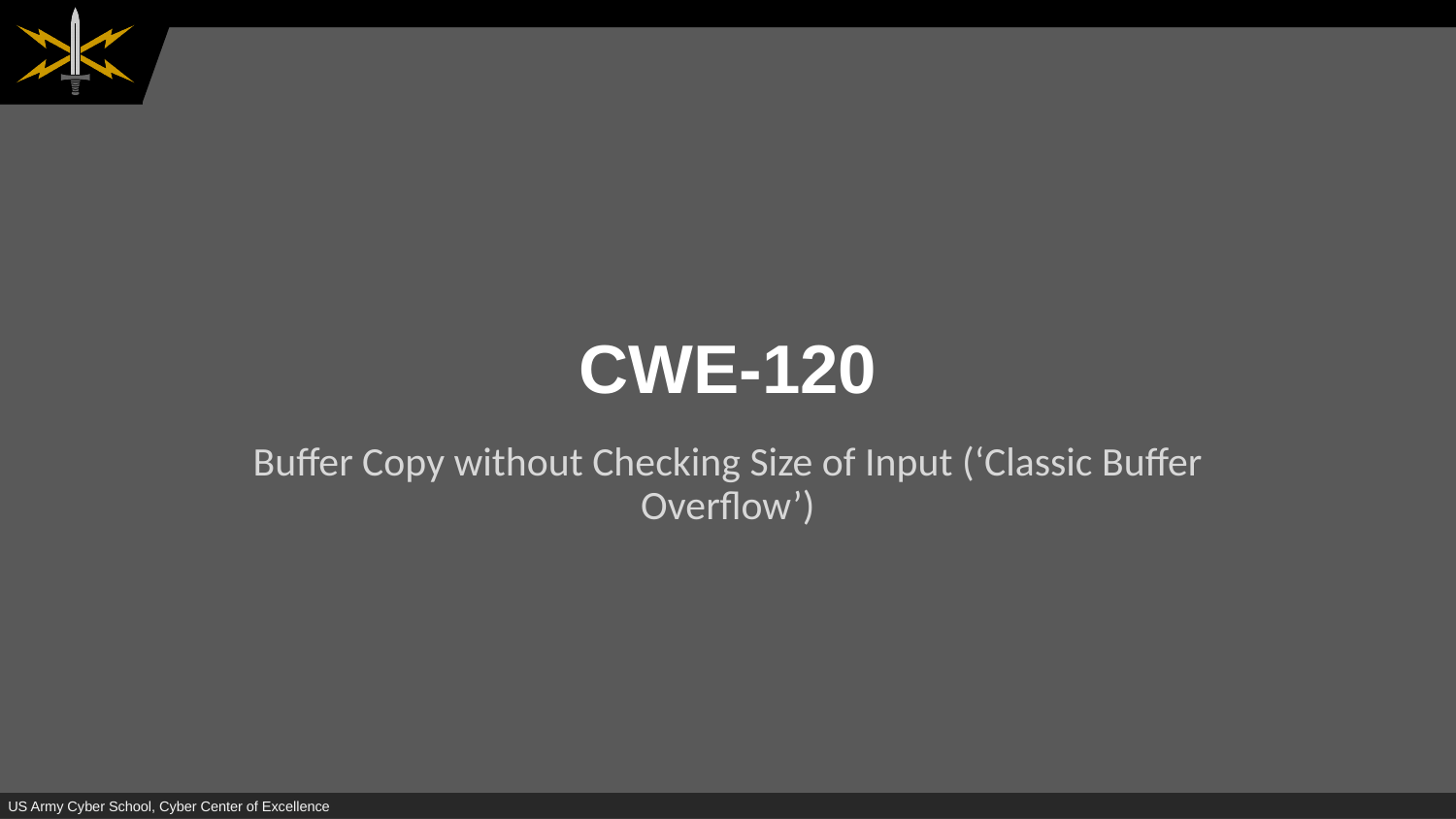

# CWE-120
Buffer Copy without Checking Size of Input (‘Classic Buffer Overflow’)